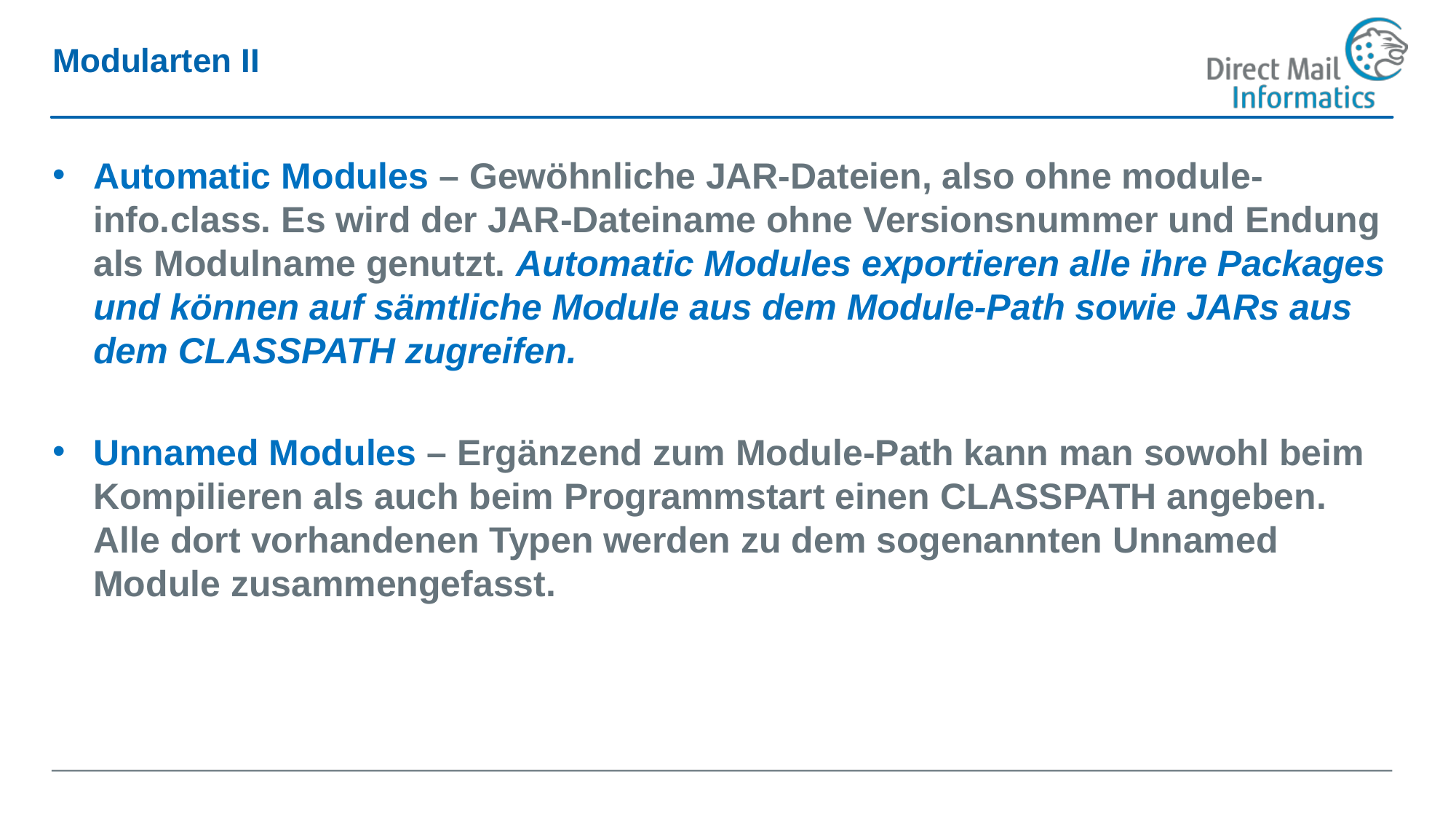

# Modularten II
Automatic Modules – Gewöhnliche JAR-Dateien, also ohne module-info.class. Es wird der JAR-Dateiname ohne Versionsnummer und Endung als Modulname genutzt. Automatic Modules exportieren alle ihre Packages und können auf sämtliche Module aus dem Module-Path sowie JARs aus dem CLASSPATH zugreifen.

Unnamed Modules – Ergänzend zum Module-Path kann man sowohl beim Kompilieren als auch beim Programmstart einen CLASSPATH angeben. Alle dort vorhandenen Typen werden zu dem sogenannten Unnamed Module zusammengefasst.